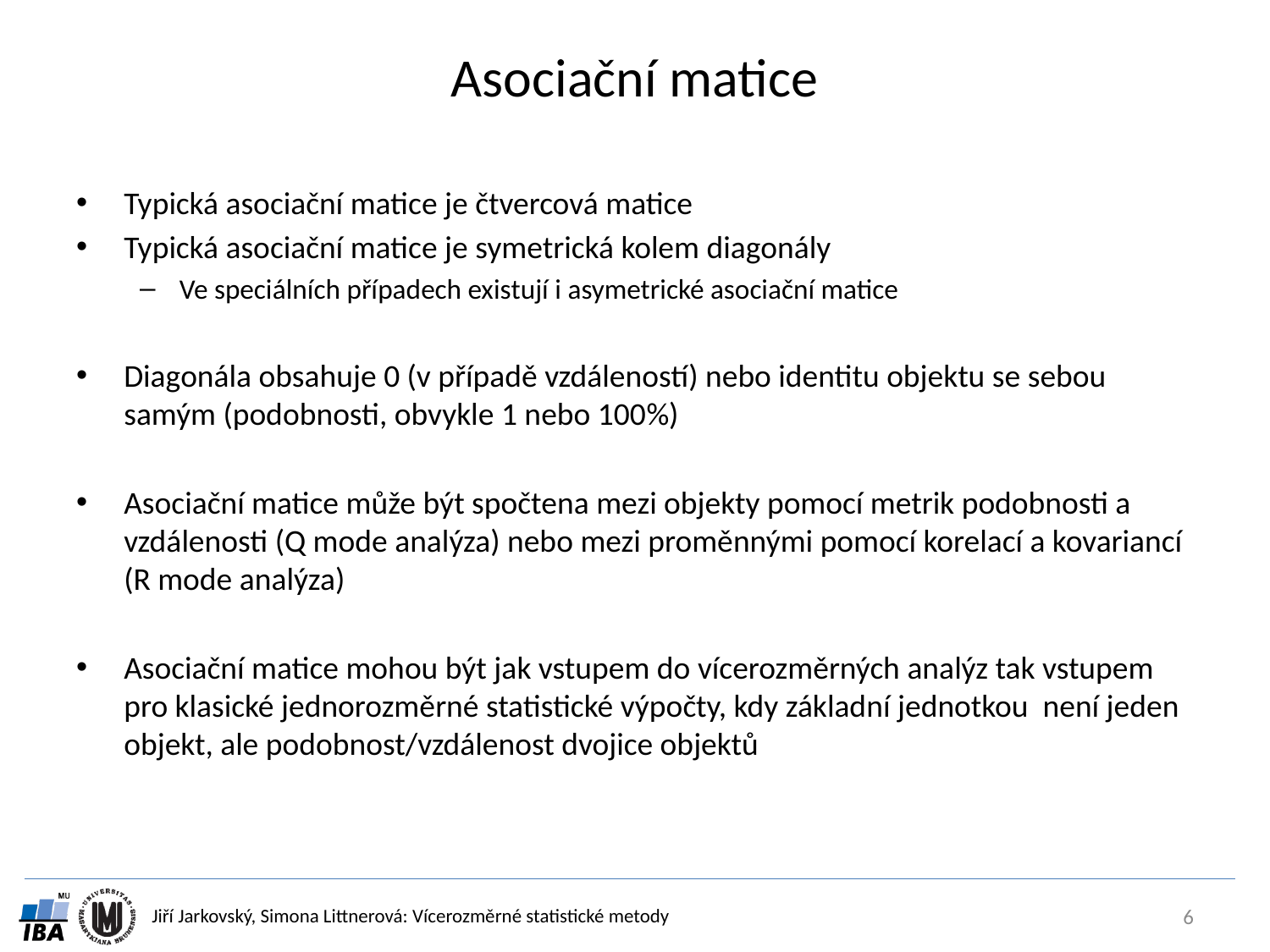

# Asociační matice
Typická asociační matice je čtvercová matice
Typická asociační matice je symetrická kolem diagonály
Ve speciálních případech existují i asymetrické asociační matice

Diagonála obsahuje 0 (v případě vzdáleností) nebo identitu objektu se sebou samým (podobnosti, obvykle 1 nebo 100%)

Asociační matice může být spočtena mezi objekty pomocí metrik podobnosti a vzdálenosti (Q mode analýza) nebo mezi proměnnými pomocí korelací a kovariancí (R mode analýza)

Asociační matice mohou být jak vstupem do vícerozměrných analýz tak vstupem pro klasické jednorozměrné statistické výpočty, kdy základní jednotkou  není jeden objekt, ale podobnost/vzdálenost dvojice objektů
6